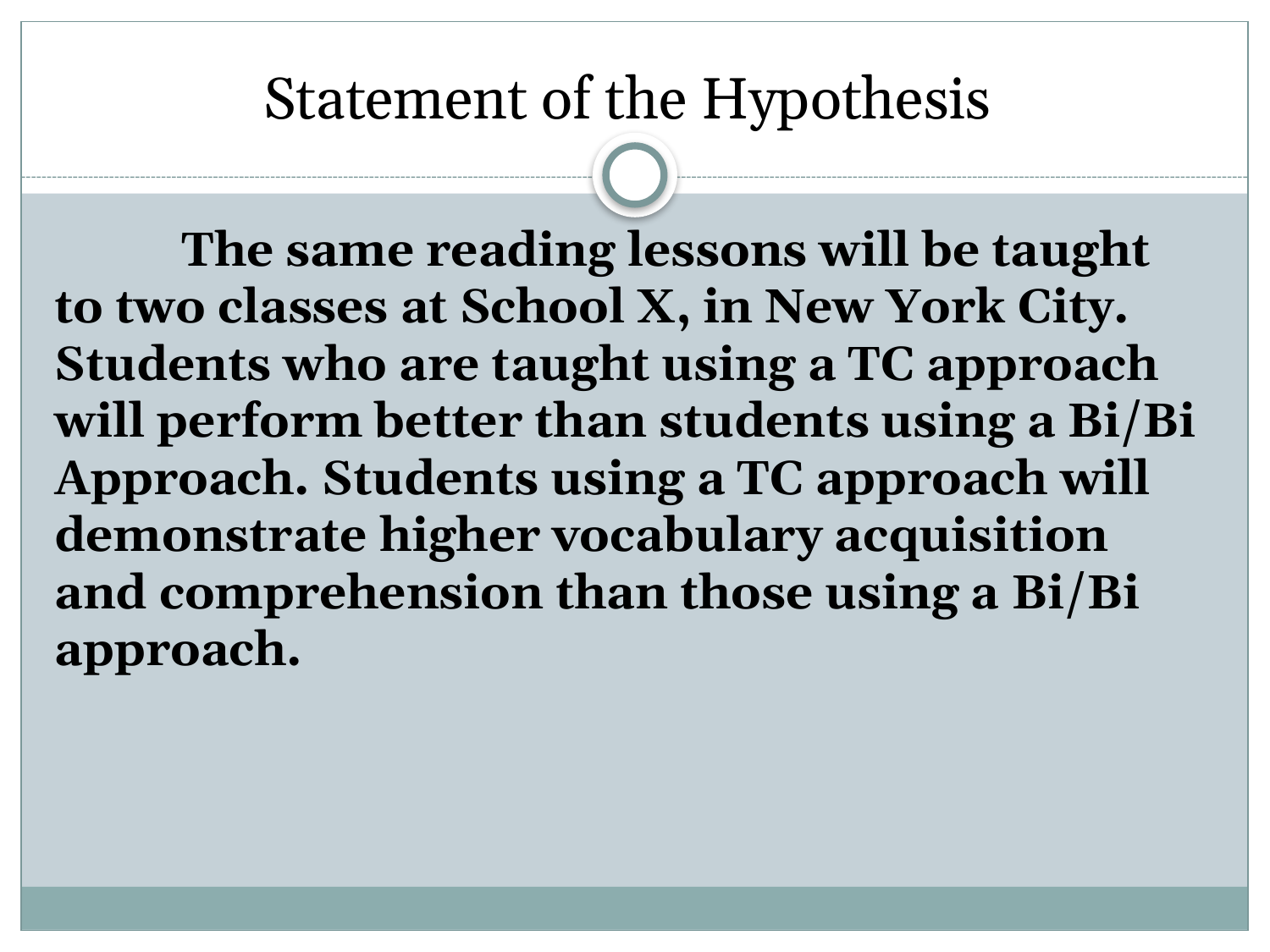

# Statement of the Hypothesis
	The same reading lessons will be taught to two classes at School X, in New York City. Students who are taught using a TC approach will perform better than students using a Bi/Bi Approach. Students using a TC approach will demonstrate higher vocabulary acquisition and comprehension than those using a Bi/Bi approach.